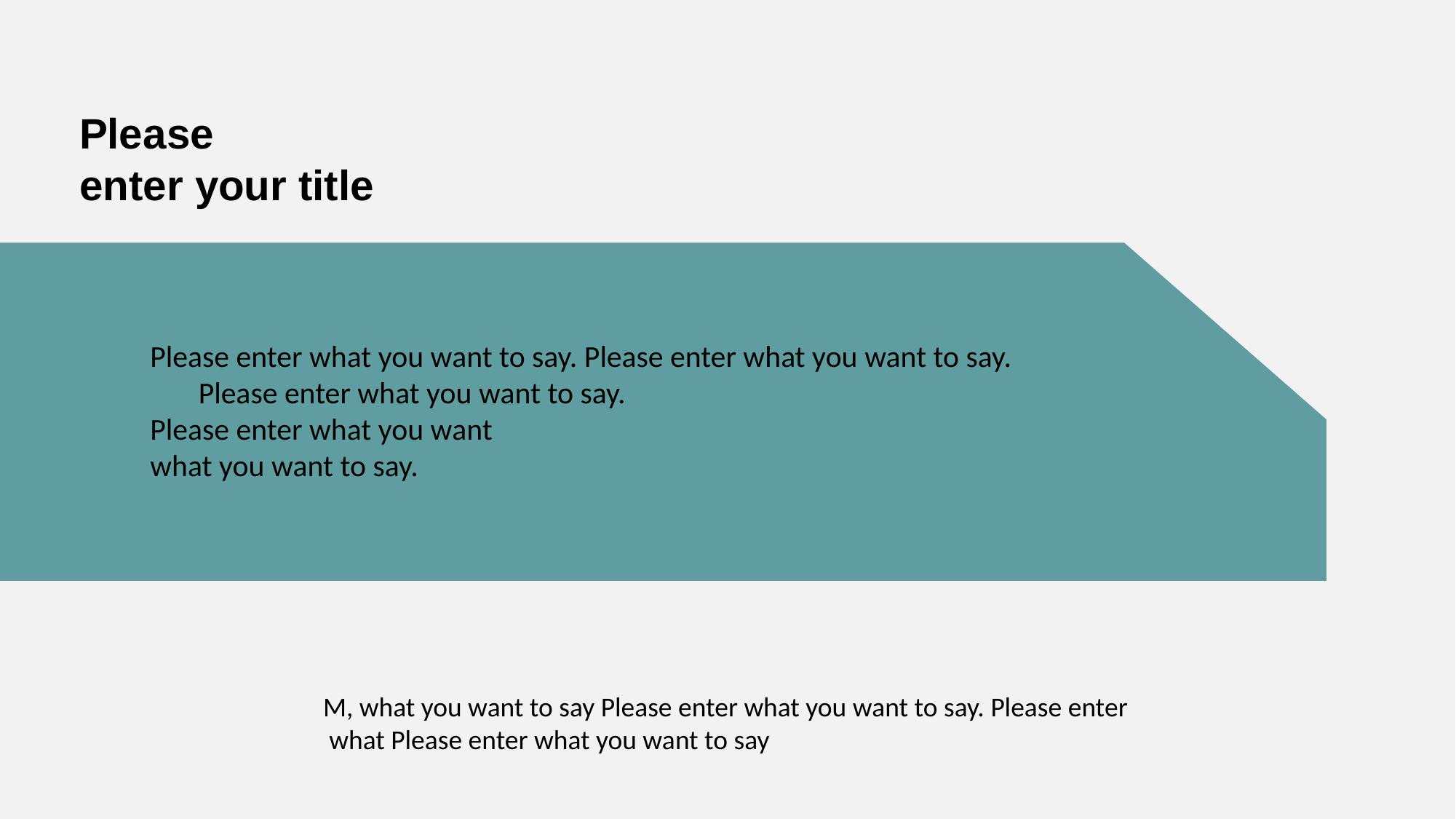

Please
enter your title

Please enter what you want to say. Please enter what you want to say.                        Please enter what you want to say.
Please enter what you want
what you want to say.

        M, what you want to say Please enter what you want to say. Please enter                  what Please enter what you want to say